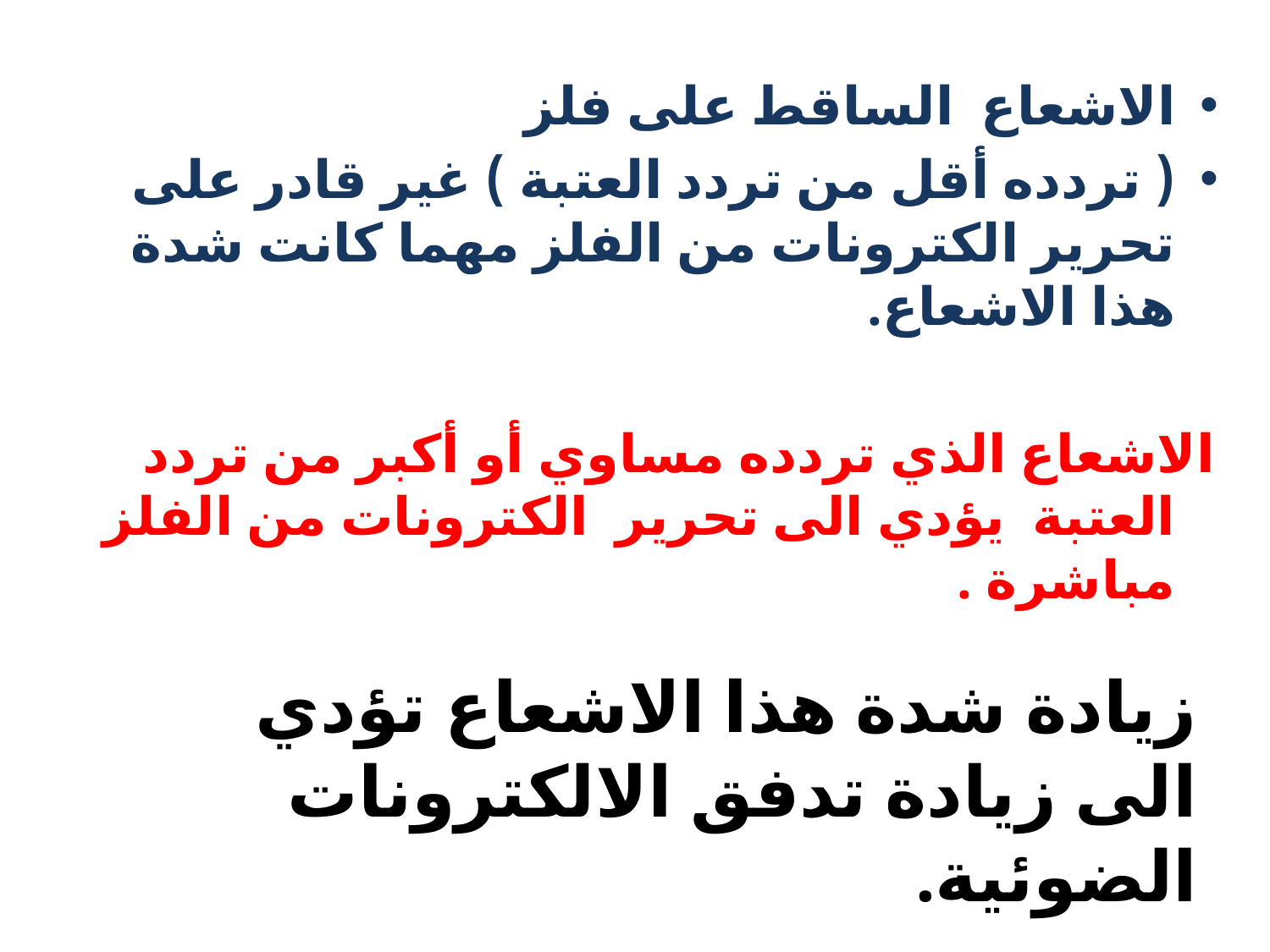

الاشعاع  الساقط على فلز
( تردده أقل من تردد العتبة ) غير قادر على  تحرير الكترونات من الفلز مهما كانت شدة هذا الاشعاع.

الاشعاع الذي تردده مساوي أو أكبر من تردد العتبة  يؤدي الى تحرير  الكترونات من الفلز مباشرة .

زيادة شدة هذا الاشعاع تؤدي الى زيادة تدفق الالكترونات الضوئية.